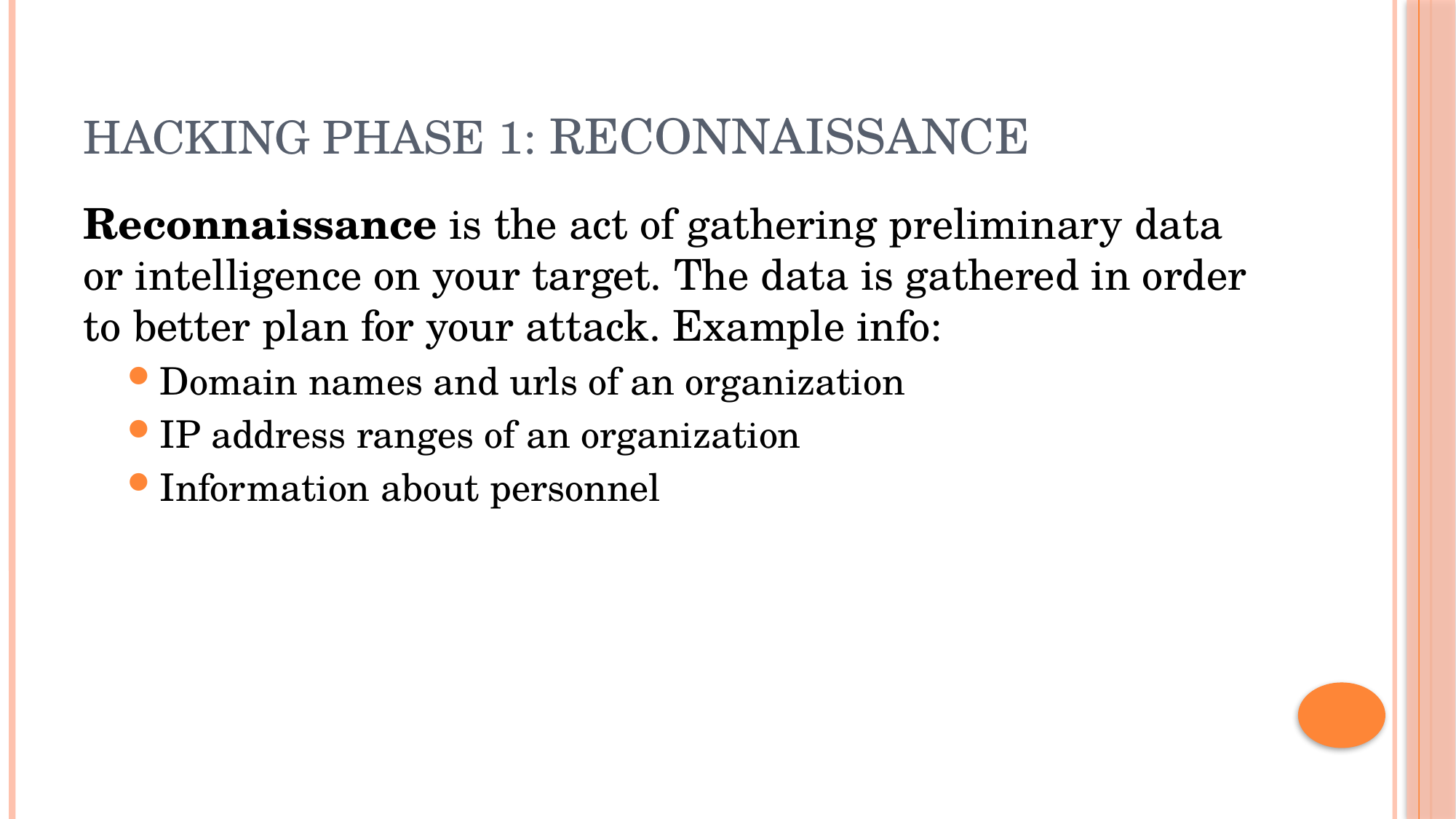

# Hacking Phase 1: Reconnaissance
Reconnaissance is the act of gathering preliminary data or intelligence on your target. The data is gathered in order to better plan for your attack. Example info:
Domain names and urls of an organization
IP address ranges of an organization
Information about personnel